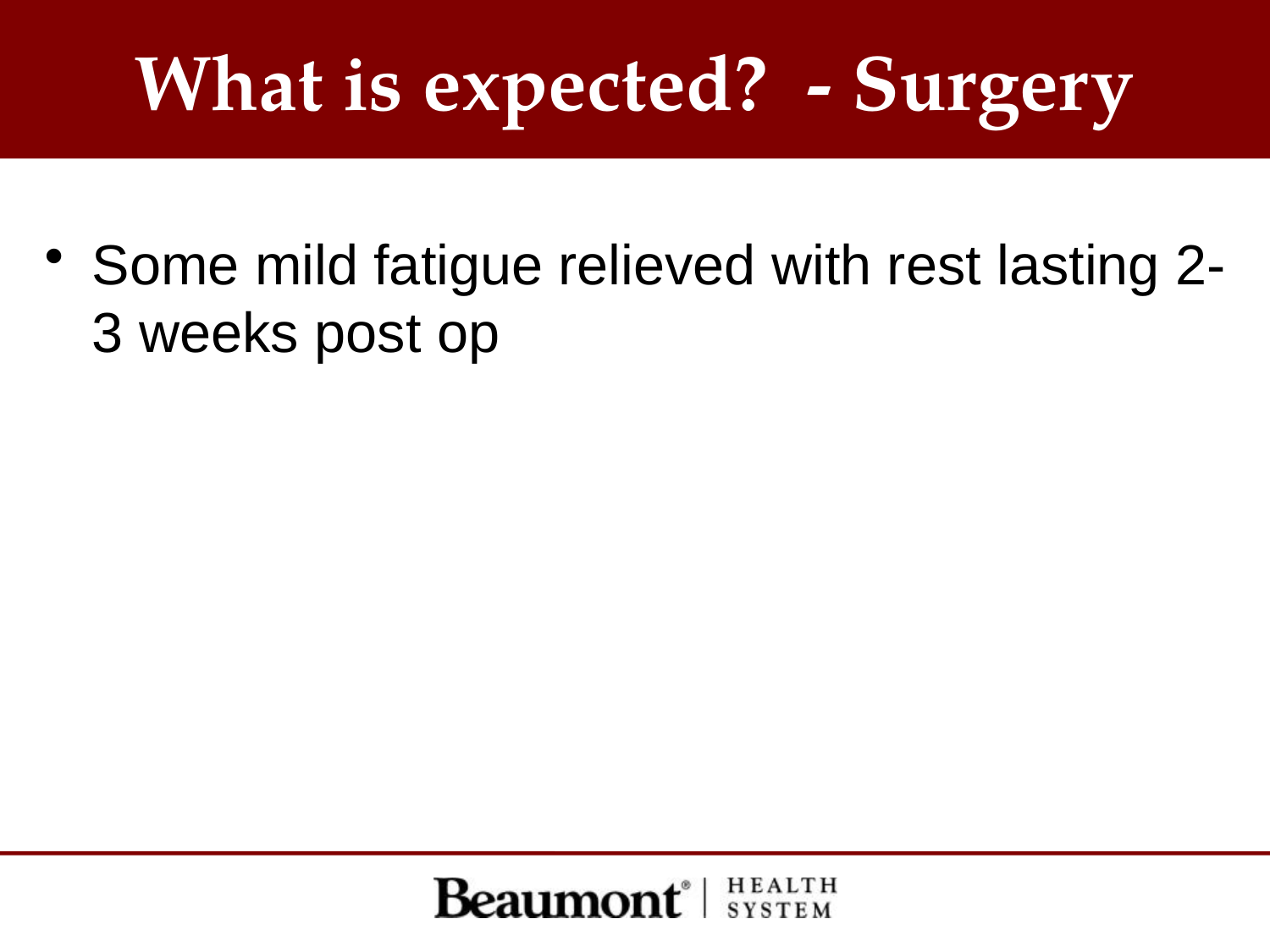

# What is expected?  - Surgery
Some mild fatigue relieved with rest lasting 2-3 weeks post op